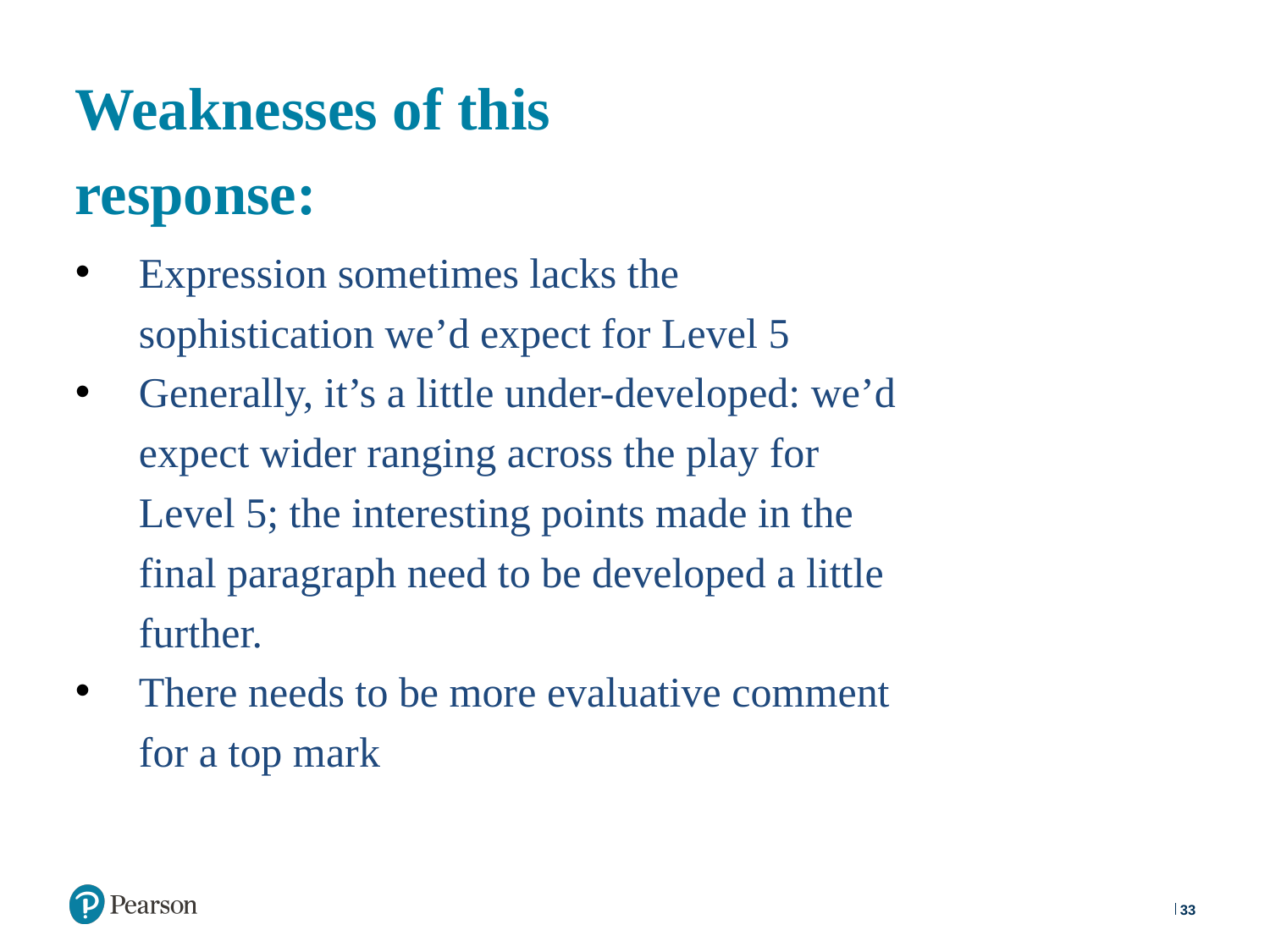

# Weaknesses of this response:
Expression sometimes lacks the sophistication we’d expect for Level 5
Generally, it’s a little under-developed: we’d expect wider ranging across the play for Level 5; the interesting points made in the final paragraph need to be developed a little further.
There needs to be more evaluative comment for a top mark

33